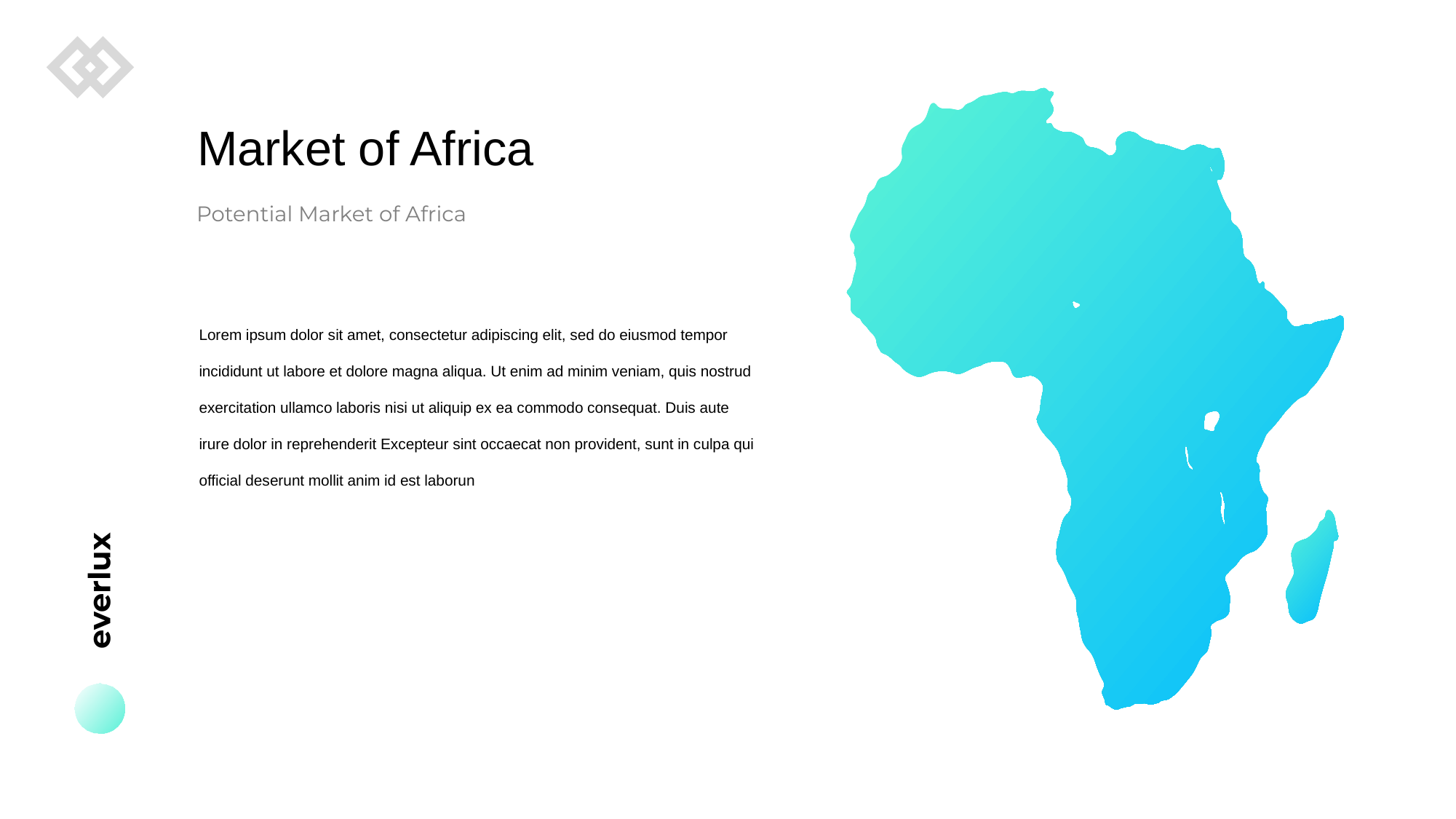

Market of Africa
Potential Market of Africa
Lorem ipsum dolor sit amet, consectetur adipiscing elit, sed do eiusmod tempor incididunt ut labore et dolore magna aliqua. Ut enim ad minim veniam, quis nostrud exercitation ullamco laboris nisi ut aliquip ex ea commodo consequat. Duis aute irure dolor in reprehenderit Excepteur sint occaecat non provident, sunt in culpa qui official deserunt mollit anim id est laborun
everlux